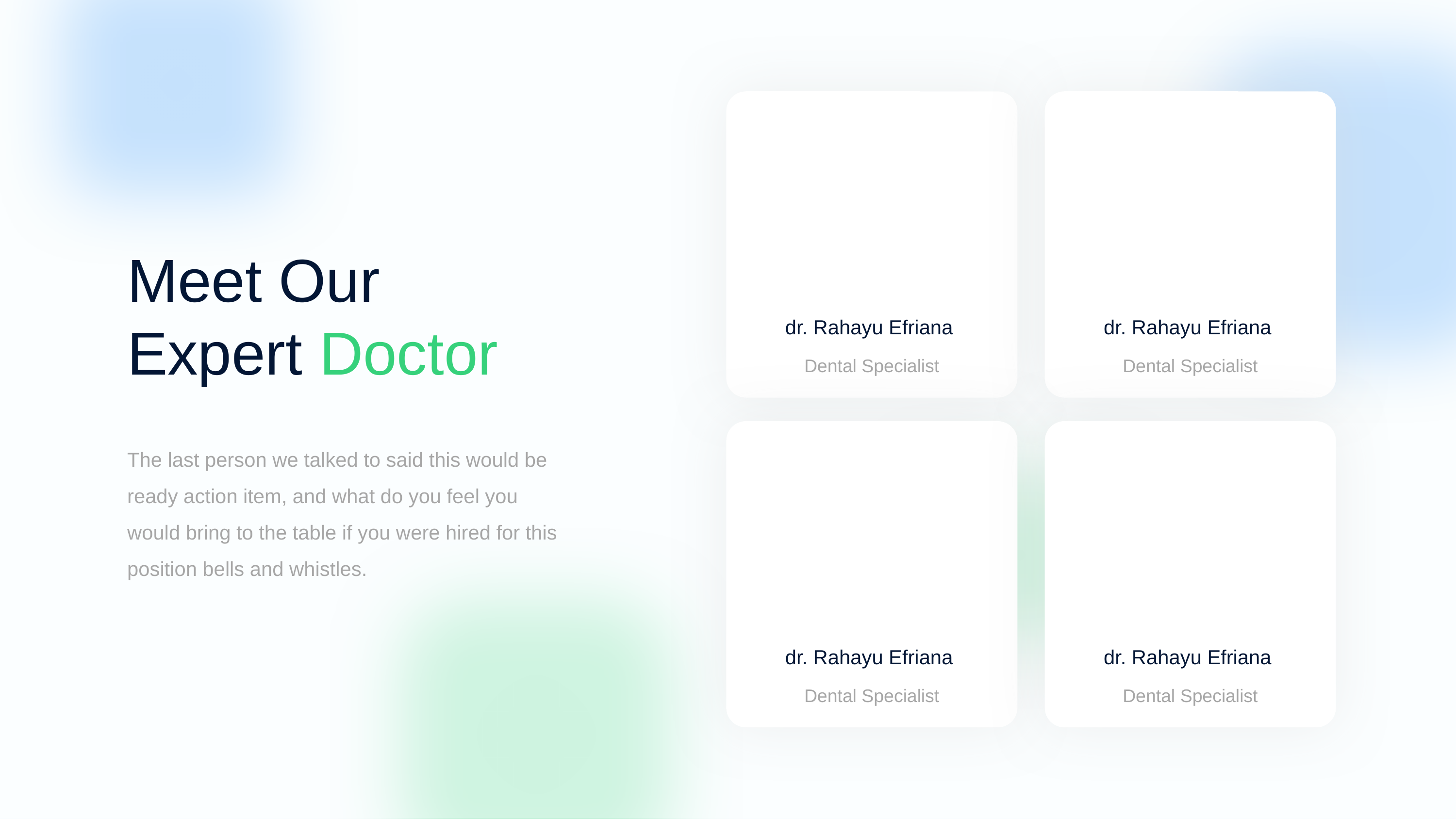

Meet Our Expert Doctor
dr. Rahayu Efriana
dr. Rahayu Efriana
Dental Specialist
Dental Specialist

The last person we talked to said this would be ready action item, and what do you feel you would bring to the table if you were hired for this position bells and whistles.

dr. Rahayu Efriana
dr. Rahayu Efriana
Dental Specialist
Dental Specialist